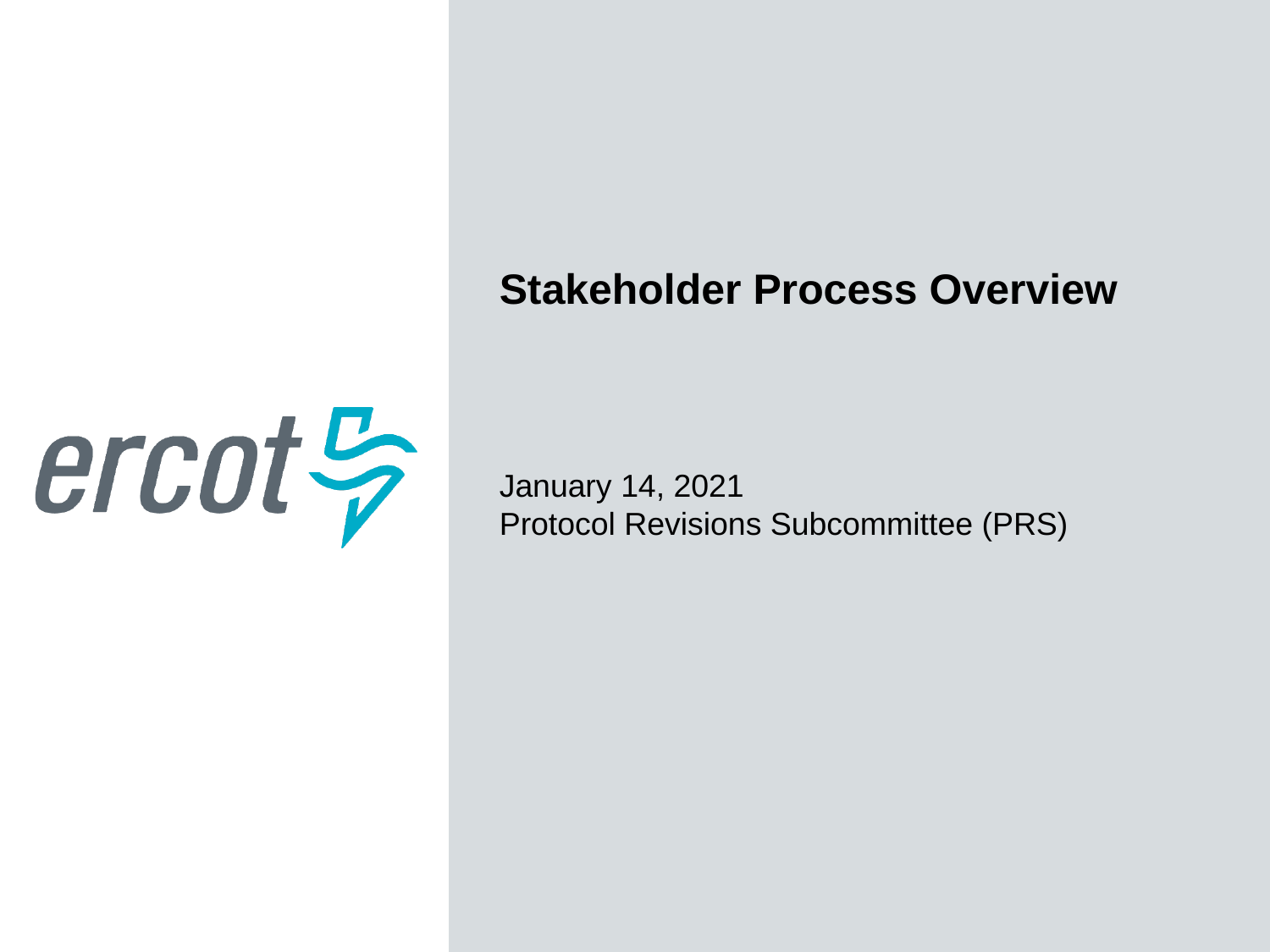

Stakeholder Process Overview

January 14, 2021
Protocol Revisions Subcommittee (PRS)